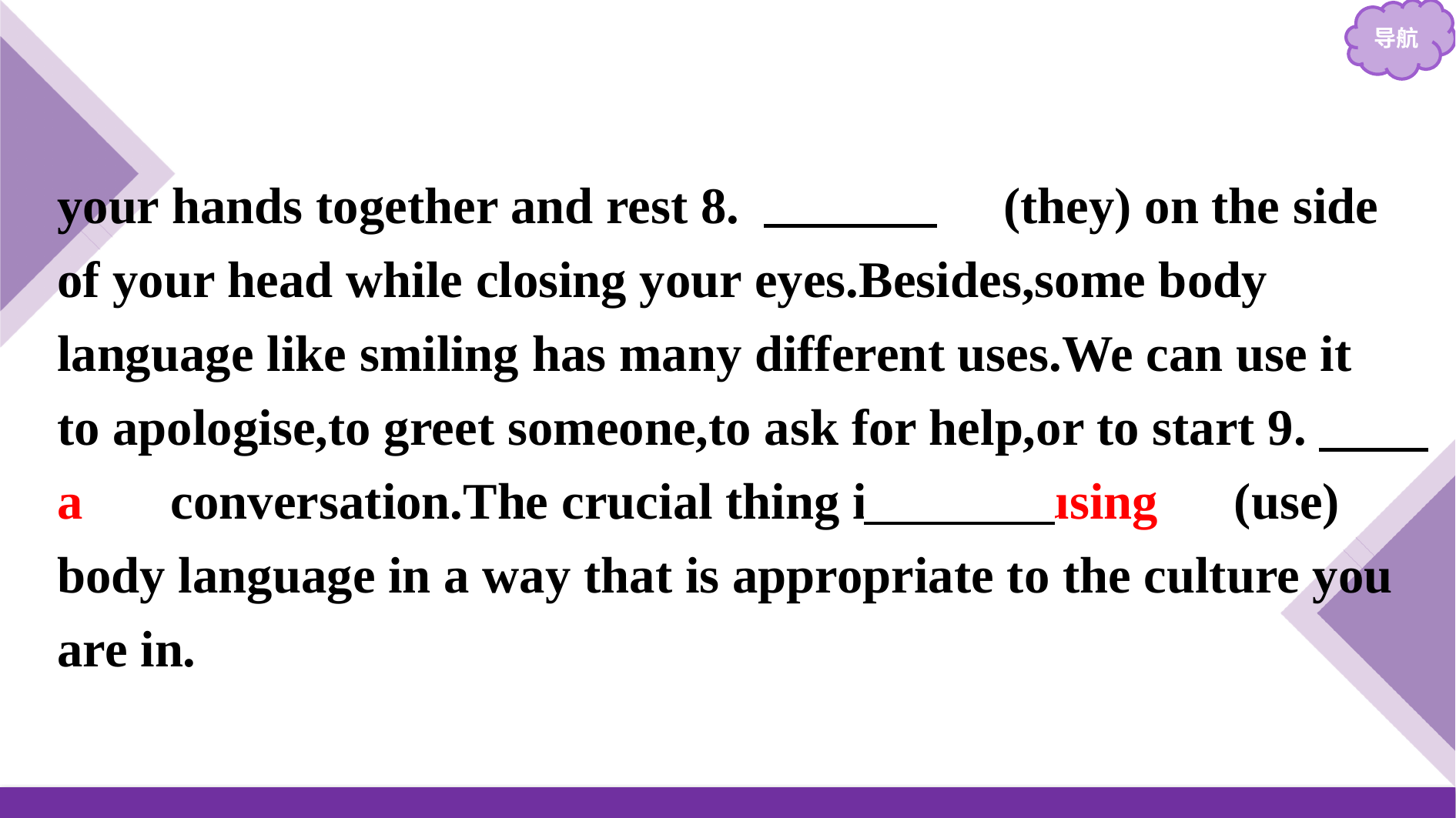

your hands together and rest 8.　them　(they) on the side of your head while closing your eyes.Besides,some body language like smiling has many different uses.We can use it to apologise,to greet someone,to ask for help,or to start 9.　a　 conversation.The crucial thing is 10.　using　(use) body language in a way that is appropriate to the culture you are in.